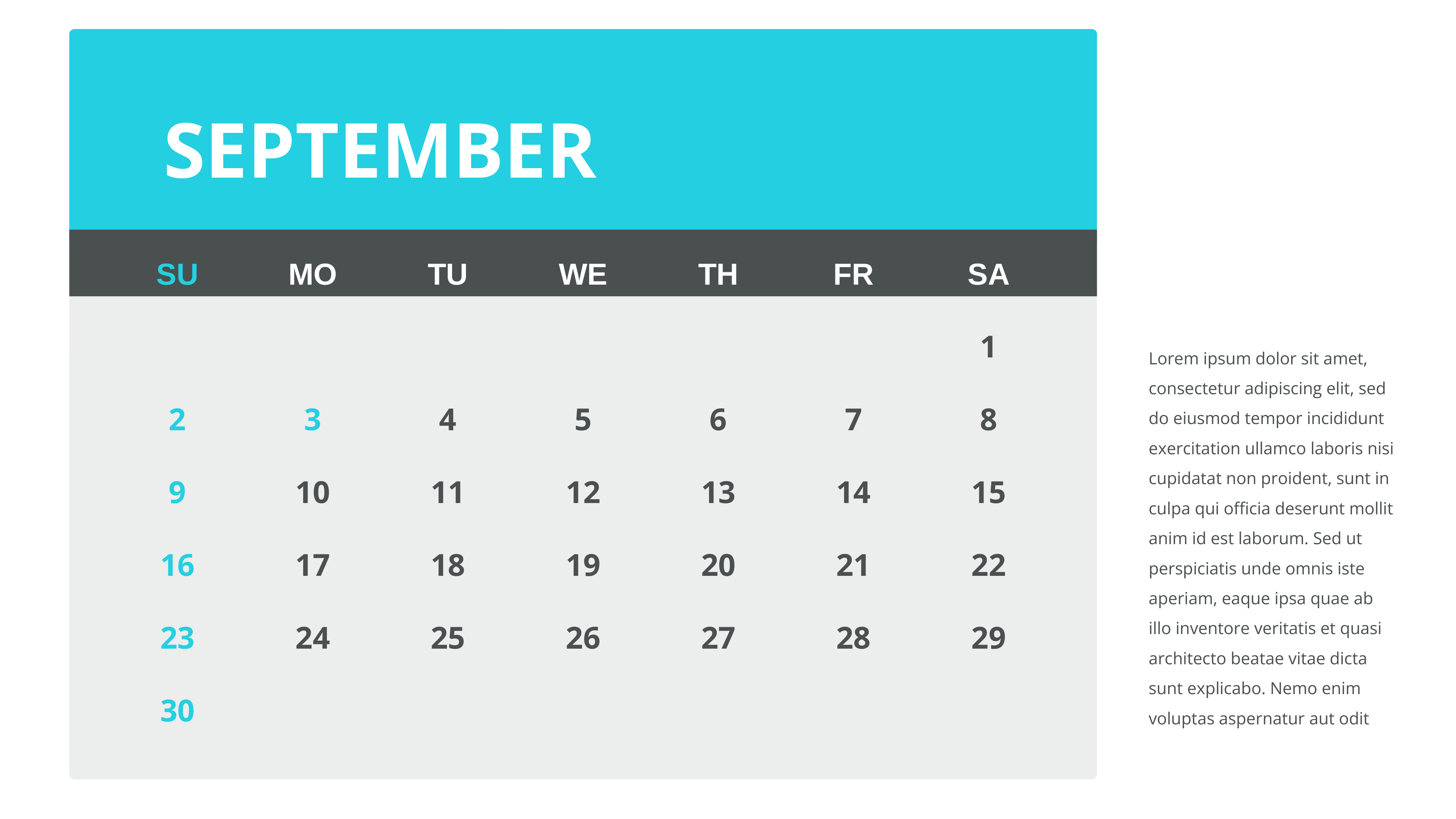

SEPTEMBER
SU

2
9
16
23
30
MO

3
10
17
24
TU

4
11
18
25
WE

5
12
19
26
TH

6
13
20
27
FR

7
14
21
28
SA
1
8
15
22
29

Lorem ipsum dolor sit amet, consectetur adipiscing elit, sed do eiusmod tempor incididunt exercitation ullamco laboris nisi cupidatat non proident, sunt in culpa qui officia deserunt mollit anim id est laborum. Sed ut perspiciatis unde omnis iste aperiam, eaque ipsa quae ab illo inventore veritatis et quasi architecto beatae vitae dicta sunt explicabo. Nemo enim voluptas aspernatur aut odit